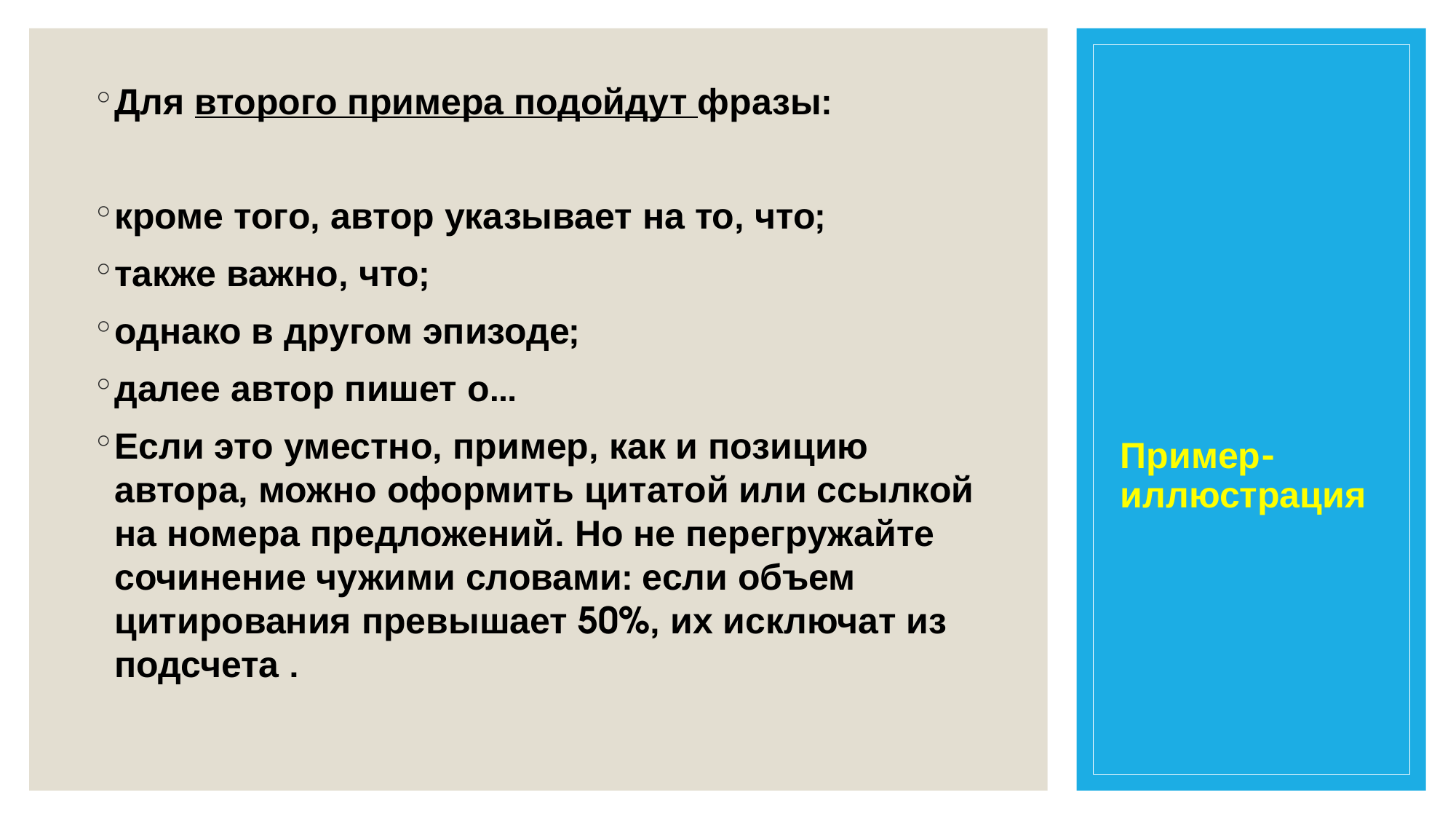

# Пример-иллюстрация
Для второго примера подойдут фразы:

кроме того, автор указывает на то, что;
также важно, что;
однако в другом эпизоде;
далее автор пишет о…
Если это уместно, пример, как и позицию автора, можно оформить цитатой или ссылкой на номера предложений. Но не перегружайте сочинение чужими словами: если объем цитирования превышает 50%, их исключат из подсчета .